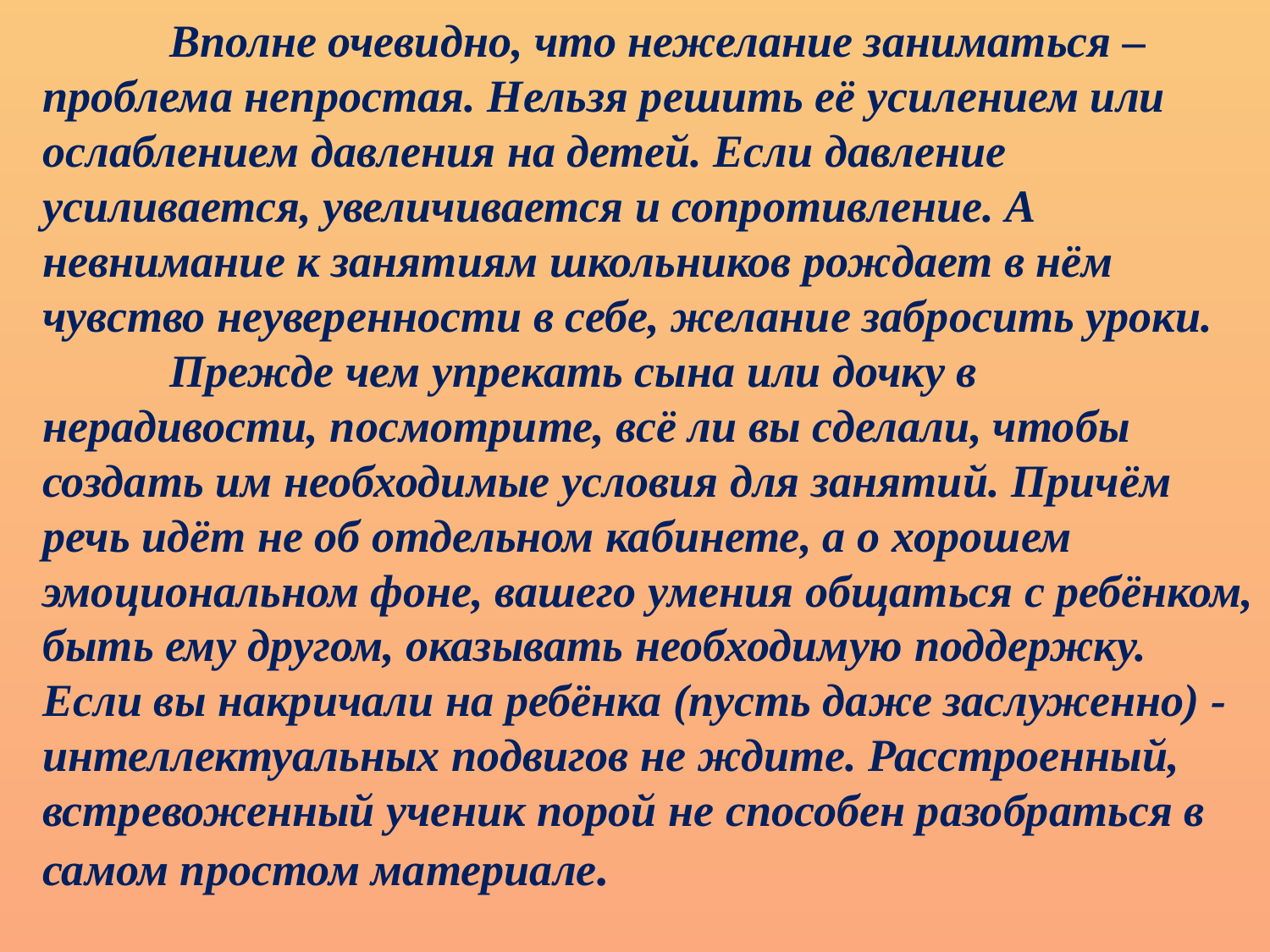

Вполне очевидно, что нежелание заниматься – проблема непростая. Нельзя решить её усилением или ослаблением давления на детей. Если давление усиливается, увеличивается и сопротивление. А невнимание к занятиям школьников рождает в нём чувство неуверенности в себе, желание забросить уроки.
	Прежде чем упрекать сына или дочку в нерадивости, посмотрите, всё ли вы сделали, чтобы создать им необходимые условия для занятий. Причём речь идёт не об отдельном кабинете, а о хорошем эмоциональном фоне, вашего умения общаться с ребёнком, быть ему другом, оказывать необходимую поддержку.
Если вы накричали на ребёнка (пусть даже заслуженно) - интеллектуальных подвигов не ждите. Расстроенный, встревоженный ученик порой не способен разобраться в самом простом материале.